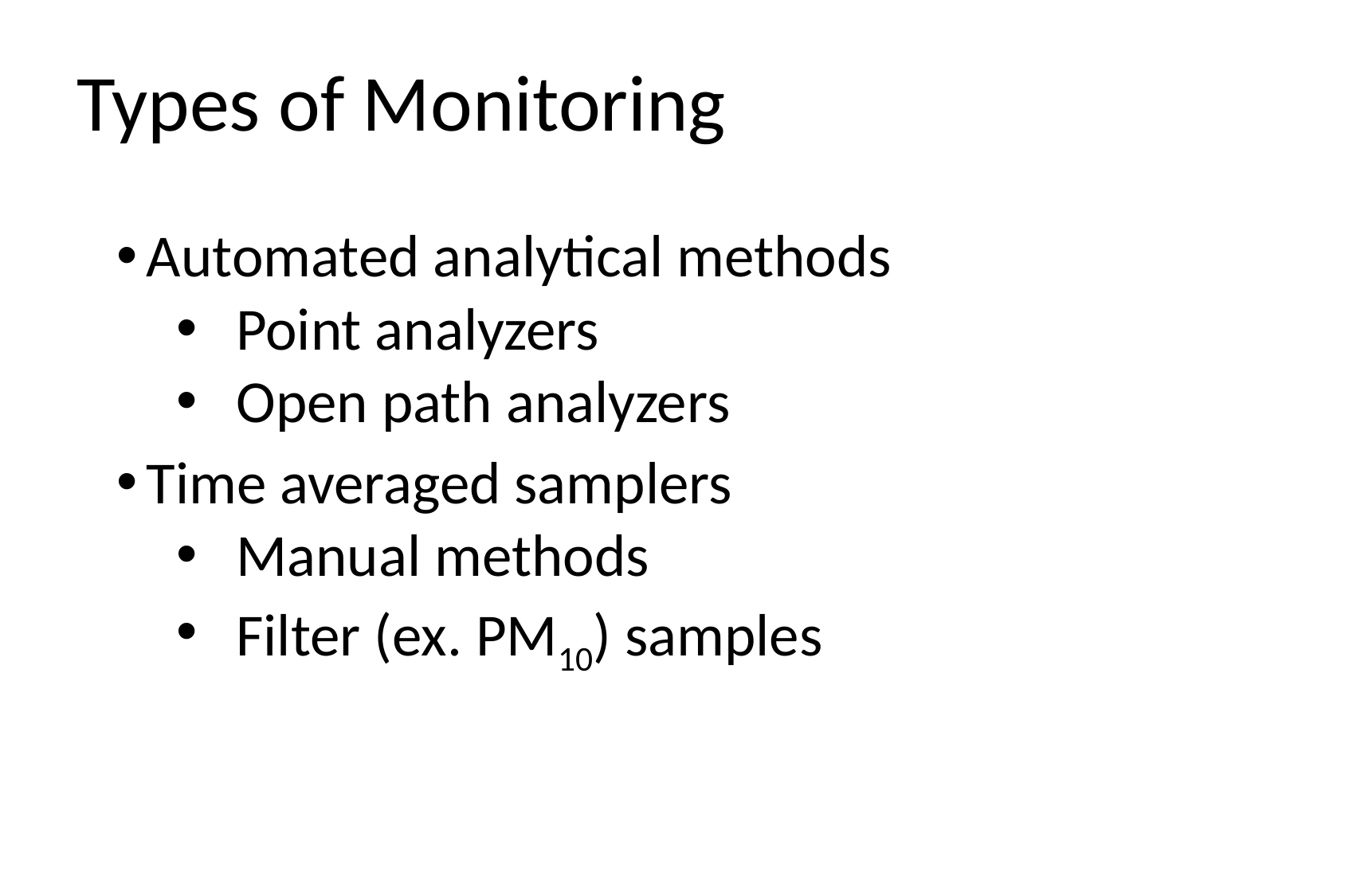

# Types of Monitoring
Automated analytical methods
Point analyzers
Open path analyzers
Time averaged samplers
Manual methods
Filter (ex. PM10) samples